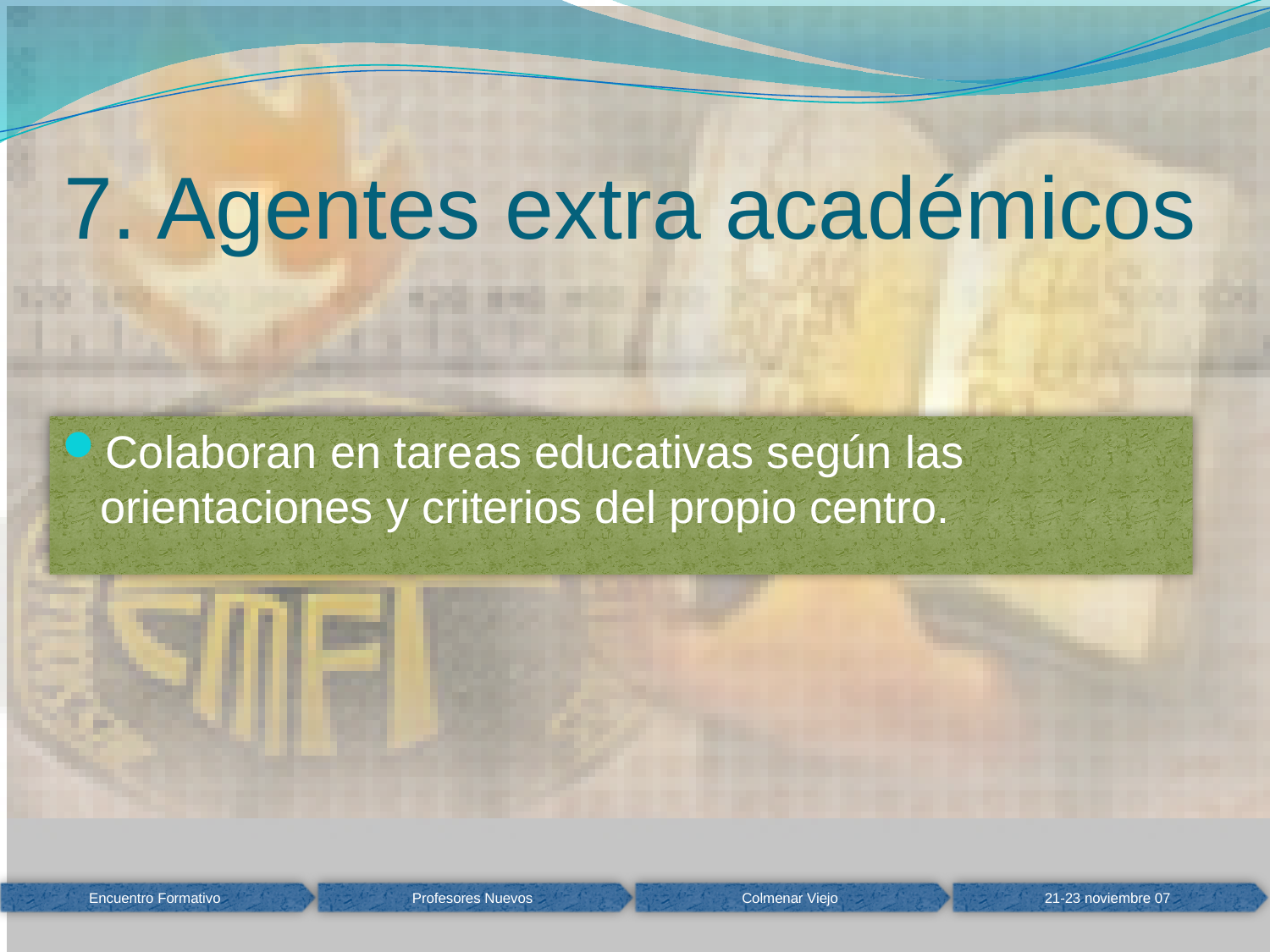

# 7. Agentes extra académicos
Colaboran en tareas educativas según las orientaciones y criterios del propio centro.
21-23 noviembre 07
Encuentro Formativo
Profesores Nuevos
Colmenar Viejo